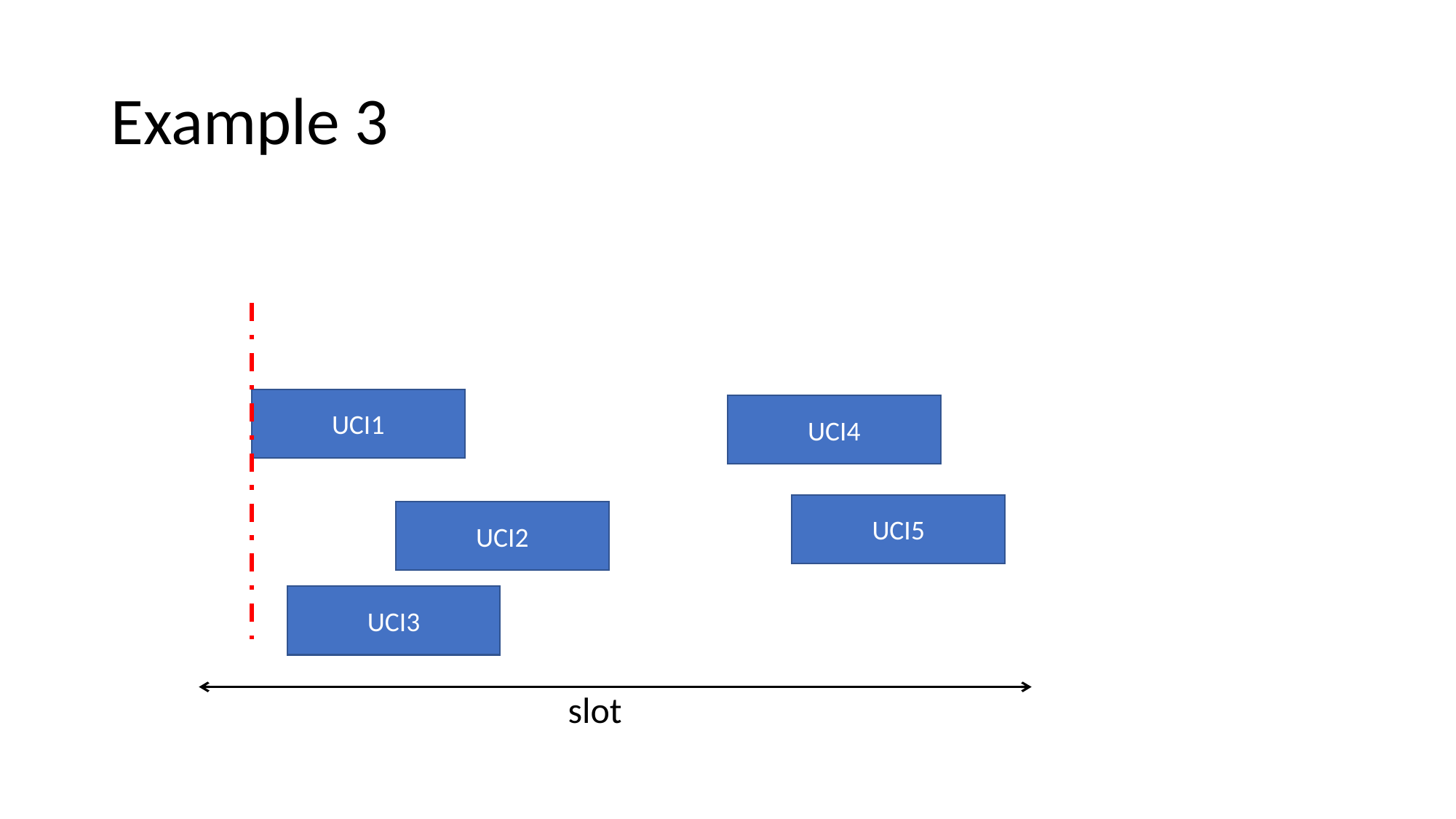

# Example 3

UCI1
UCI4
UCI5
UCI2
UCI3
slot